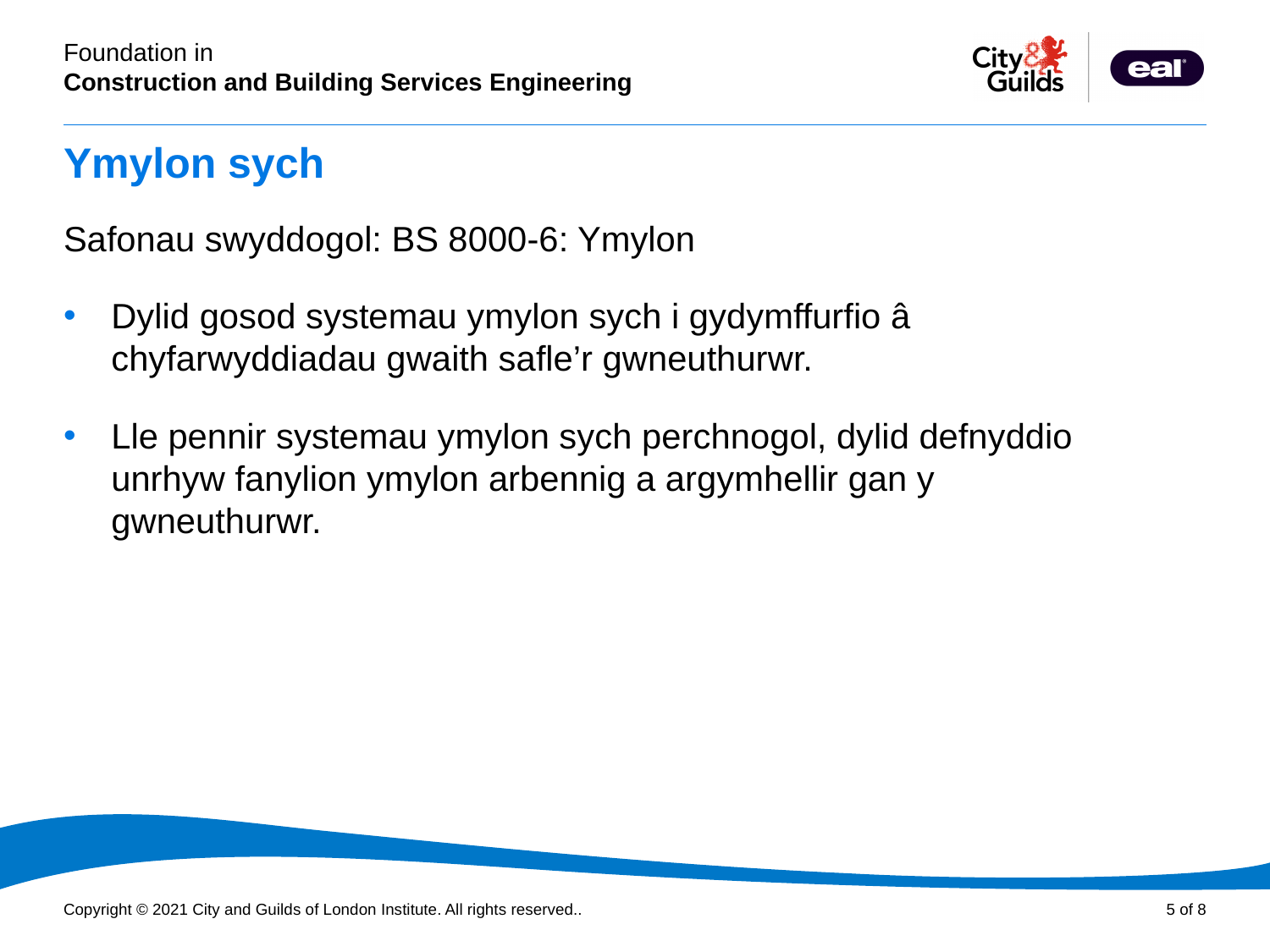

# Ymylon sych
Safonau swyddogol: BS 8000-6: Ymylon
Dylid gosod systemau ymylon sych i gydymffurfio â chyfarwyddiadau gwaith safle’r gwneuthurwr.
Lle pennir systemau ymylon sych perchnogol, dylid defnyddio unrhyw fanylion ymylon arbennig a argymhellir gan y gwneuthurwr.